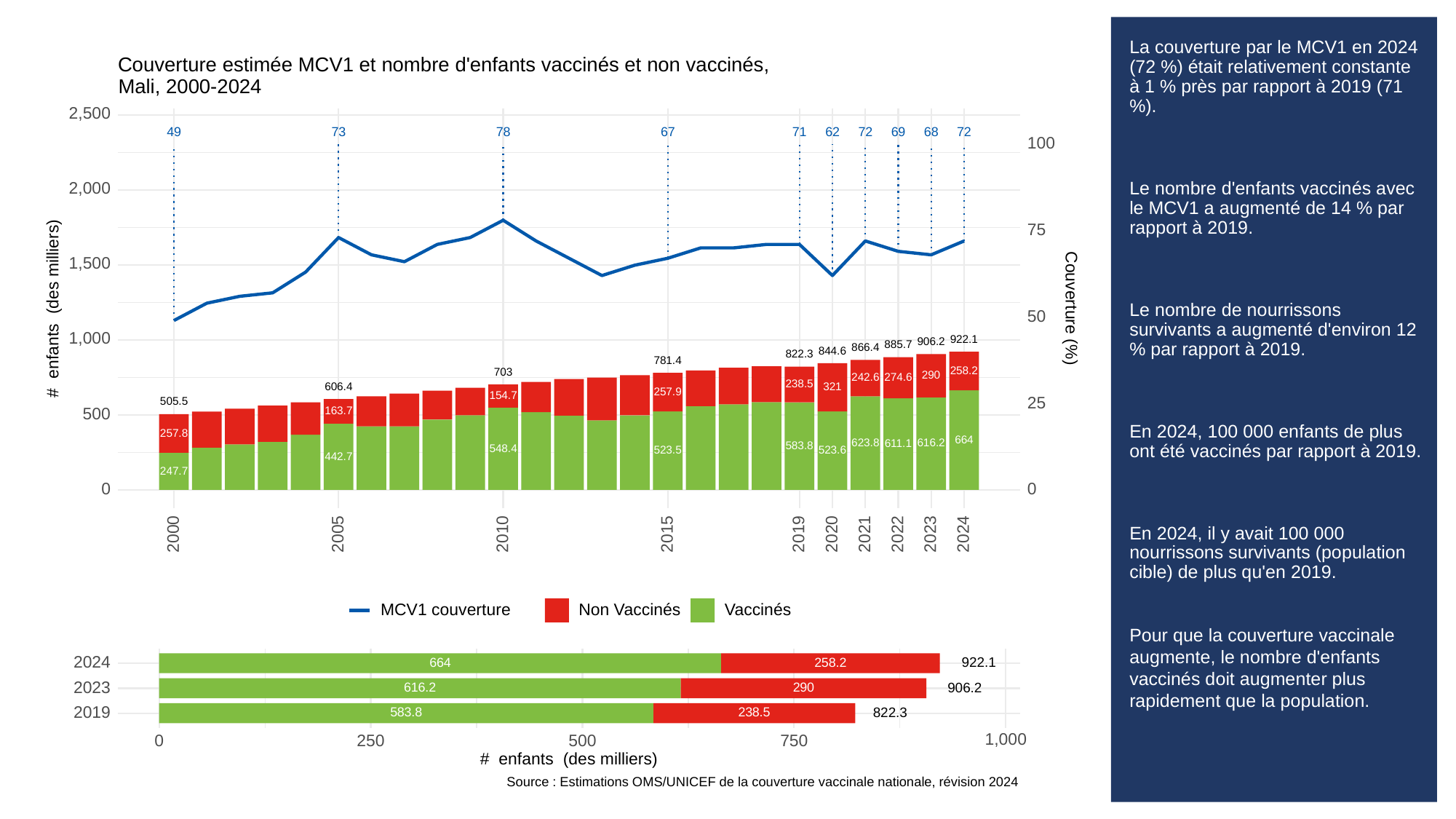

# La couverture par le MCV1 en 2024 (72 %) était relativement constante à 1 % près par rapport à 2019 (71 %).

Le nombre d'enfants vaccinés avec le MCV1 a augmenté de 14 % par rapport à 2019.

Le nombre de nourrissons survivants a augmenté d'environ 12 % par rapport à 2019.

En 2024, 100 000 enfants de plus ont été vaccinés par rapport à 2019.

En 2024, il y avait 100 000 nourrissons survivants (population cible) de plus qu'en 2019.

Pour que la couverture vaccinale augmente, le nombre d'enfants vaccinés doit augmenter plus rapidement que la population.

Couverture estimée MCV1 et nombre d'enfants vaccinés et non vaccinés,
Mali, 2000-2024
2,500

73
49
78
67
62
69
68
71
72
72
100

2,000

75

1,500

#  enfants  (des milliers)
Couverture (%)

50
1,000
922.1
906.2

885.7
866.4
844.6
822.3

781.4

258.2

703

290

274.6
242.6

238.5

606.4
321

257.9

154.7

25

505.5

163.7

500

257.8

664
623.8
616.2
611.1

583.8

548.4
523.6
523.5

442.7

247.7
0
0

2023
2000
2005
2010
2015
2019
2020
2021
2022
2024

MCV1 couverture
Non Vaccinés
Vaccinés

2024
922.1
664
258.2

2023
906.2
616.2
290

2019
822.3
583.8
238.5

1,000
0
250
500
750
#  enfants  (des milliers)
Source : Estimations OMS/UNICEF de la couverture vaccinale nationale, révision 2024